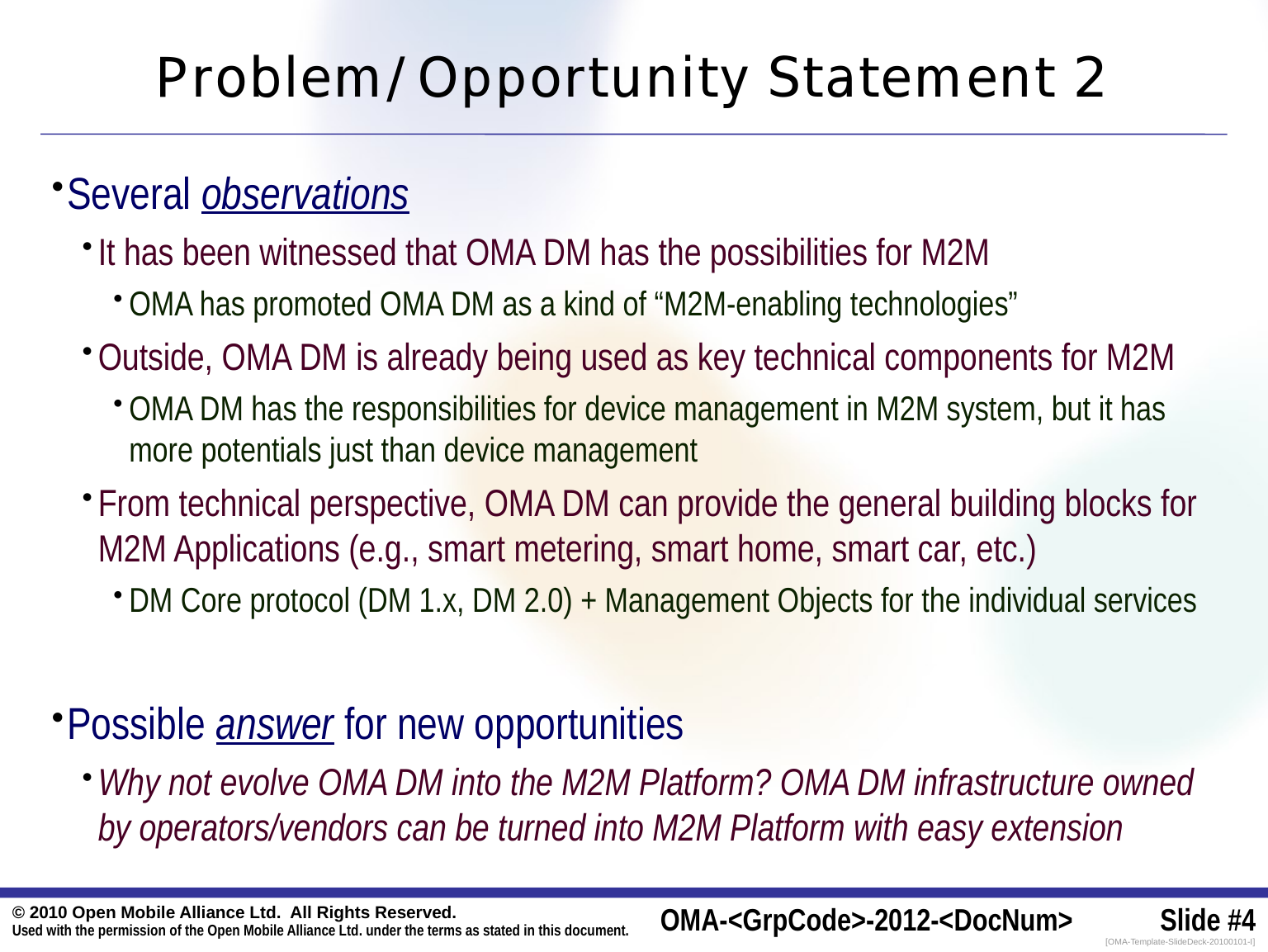

# Problem/Opportunity Statement 2
Several observations
It has been witnessed that OMA DM has the possibilities for M2M
OMA has promoted OMA DM as a kind of “M2M-enabling technologies”
Outside, OMA DM is already being used as key technical components for M2M
OMA DM has the responsibilities for device management in M2M system, but it has more potentials just than device management
From technical perspective, OMA DM can provide the general building blocks for M2M Applications (e.g., smart metering, smart home, smart car, etc.)
DM Core protocol (DM 1.x, DM 2.0) + Management Objects for the individual services

Possible answer for new opportunities
Why not evolve OMA DM into the M2M Platform? OMA DM infrastructure owned by operators/vendors can be turned into M2M Platform with easy extension